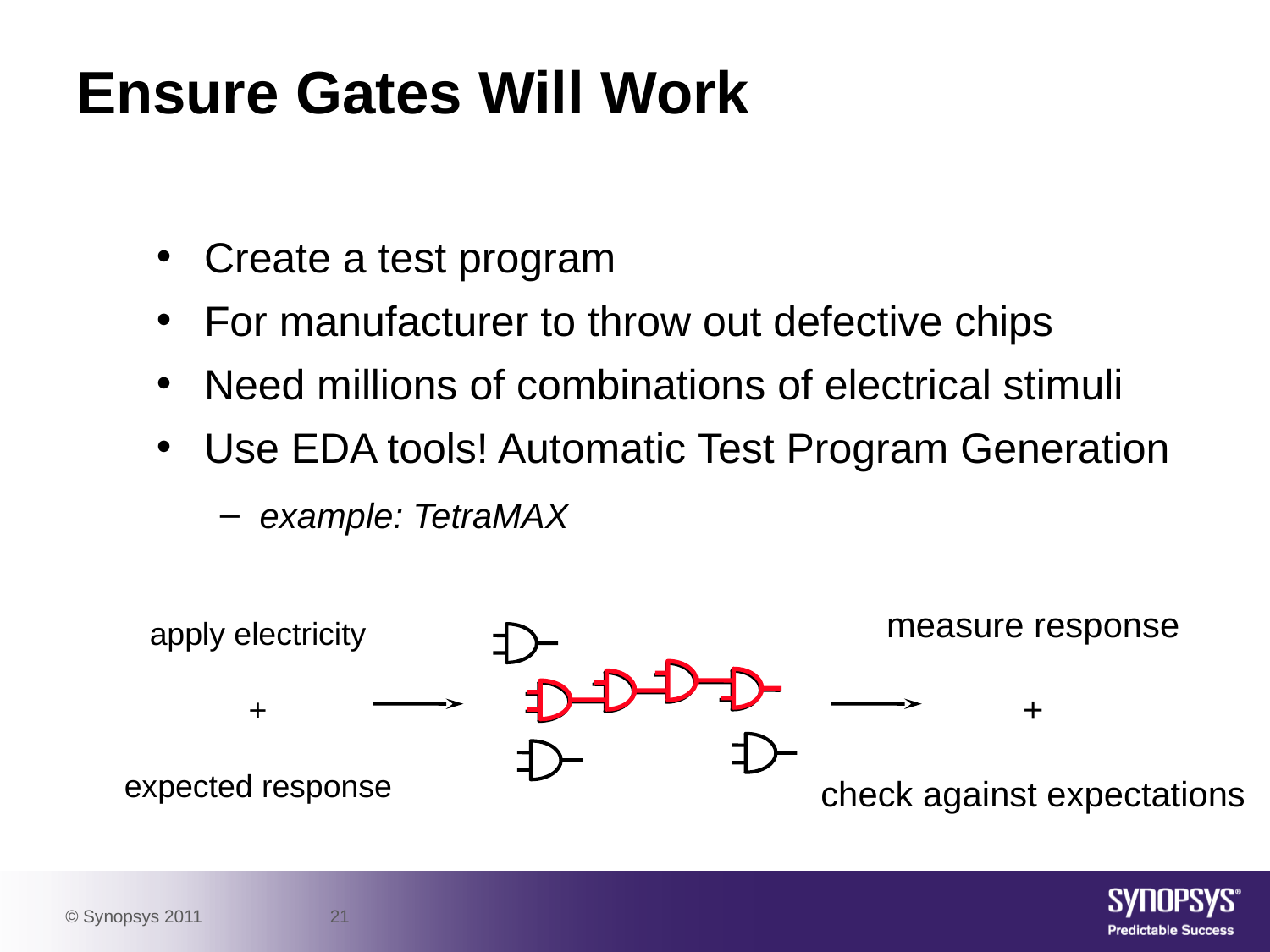

# Ensure Gates Will Work
Create a test program
For manufacturer to throw out defective chips
Need millions of combinations of electrical stimuli
Use EDA tools! Automatic Test Program Generation
example: TetraMAX
apply electricity

+

expected response
measure response

+

check against expectations